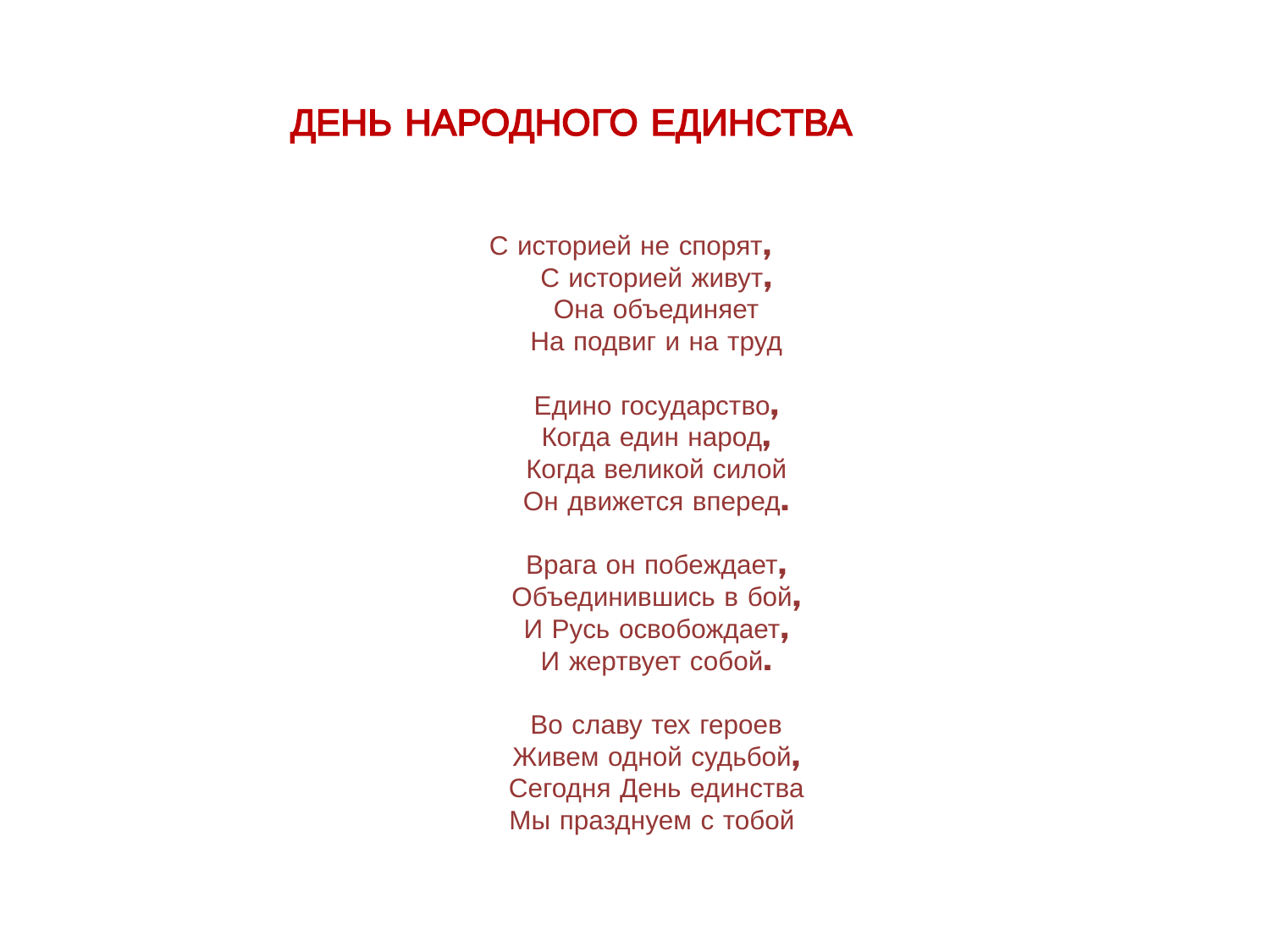

# ДЕНЬ НАРОДНОГО ЕДИНСТВА
С историей не спорят,
С историей живут,
Она объединяет
На подвиг и на труд
Едино государство,
Когда един народ,
Когда великой силой
Он движется вперед.
Врага он побеждает,
Объединившись в бой,
И Русь освобождает,
И жертвует собой.
Во славу тех героев
Живем одной судьбой,
Сегодня День единства
Мы празднуем с тобой